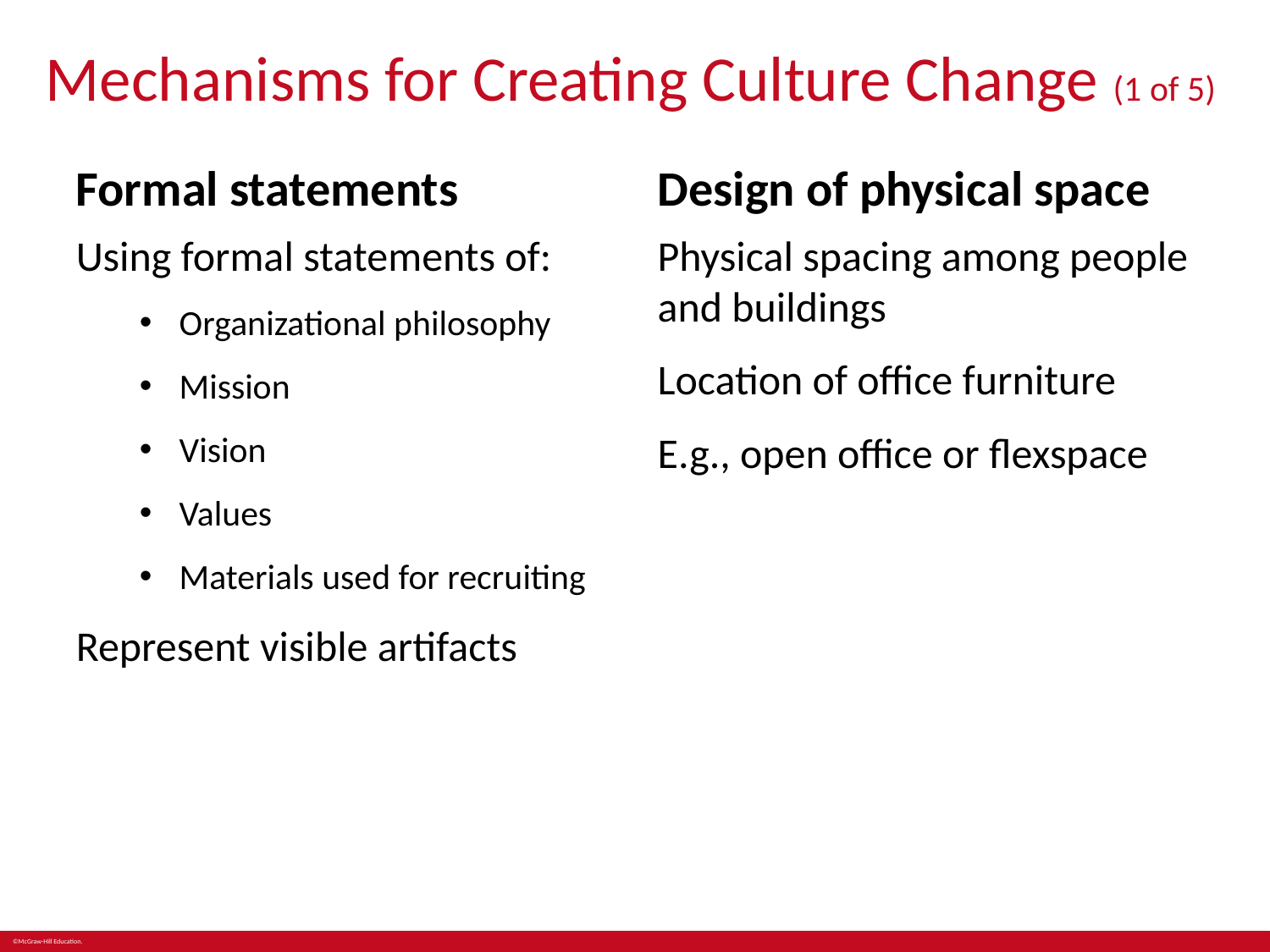

# Mechanisms for Creating Culture Change (1 of 5)
Formal statements
Design of physical space
Using formal statements of:
Organizational philosophy
Mission
Vision
Values
Materials used for recruiting
Represent visible artifacts

Physical spacing among people and buildings
Location of office furniture
E.g., open office or flexspace